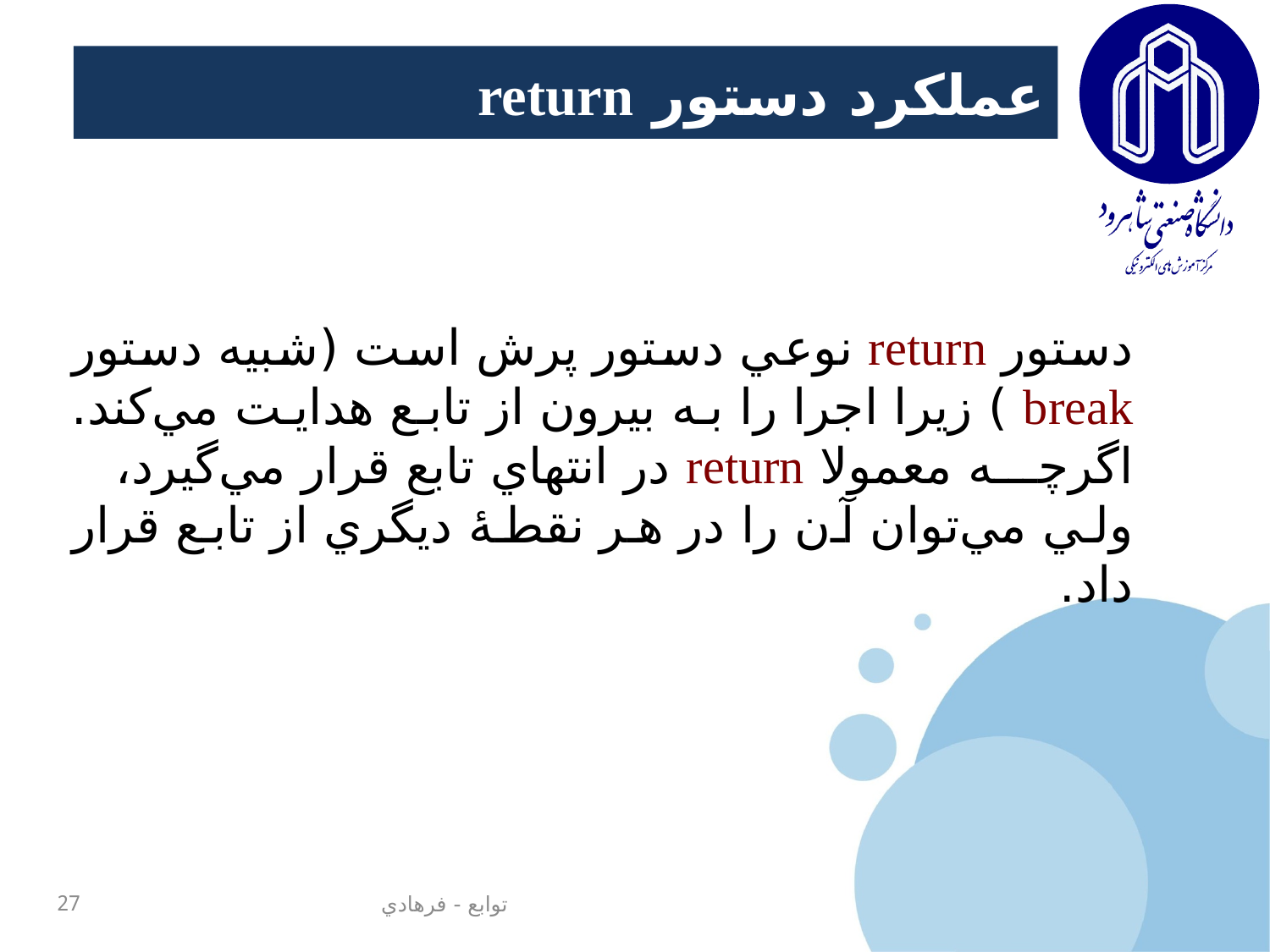

# عملکرد دستور return
دستور return نوعي دستور پرش است (شبيه دستور break ) زيرا اجرا را به بيرون از تابع هدايت مي‌کند. اگرچه معمولا return در انتهاي تابع قرار مي‌گيرد، ولي مي‌توان آن را در هر نقطۀ ديگري از تابع قرار داد.

27
توابع - فرهادي